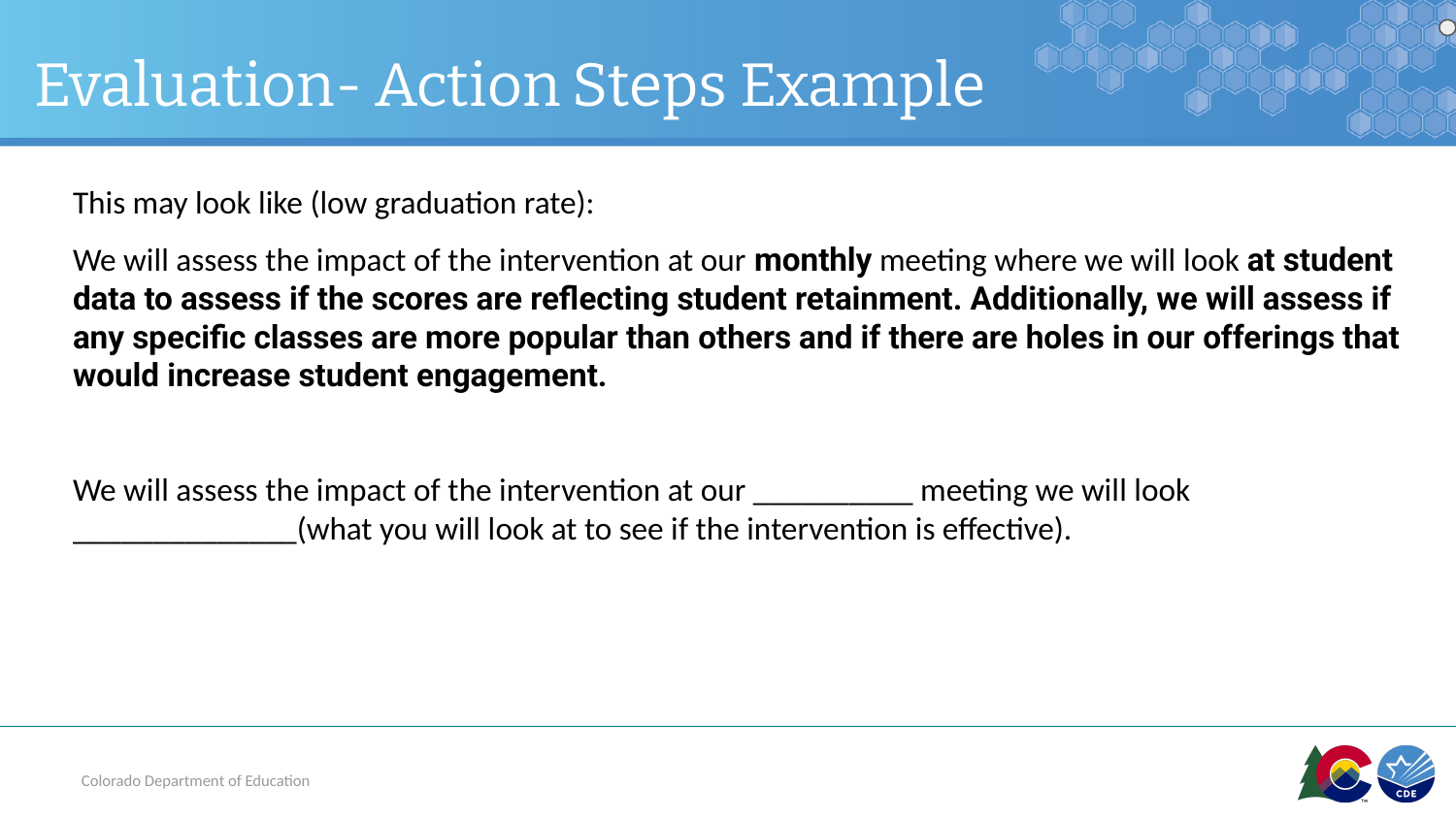

# Evaluation- Action Steps Example
This may look like (low graduation rate):
We will assess the impact of the intervention at our monthly meeting where we will look at student data to assess if the scores are reflecting student retainment. Additionally, we will assess if any specific classes are more popular than others and if there are holes in our offerings that would increase student engagement.

We will assess the impact of the intervention at our __________ meeting we will look ______________(what you will look at to see if the intervention is effective).